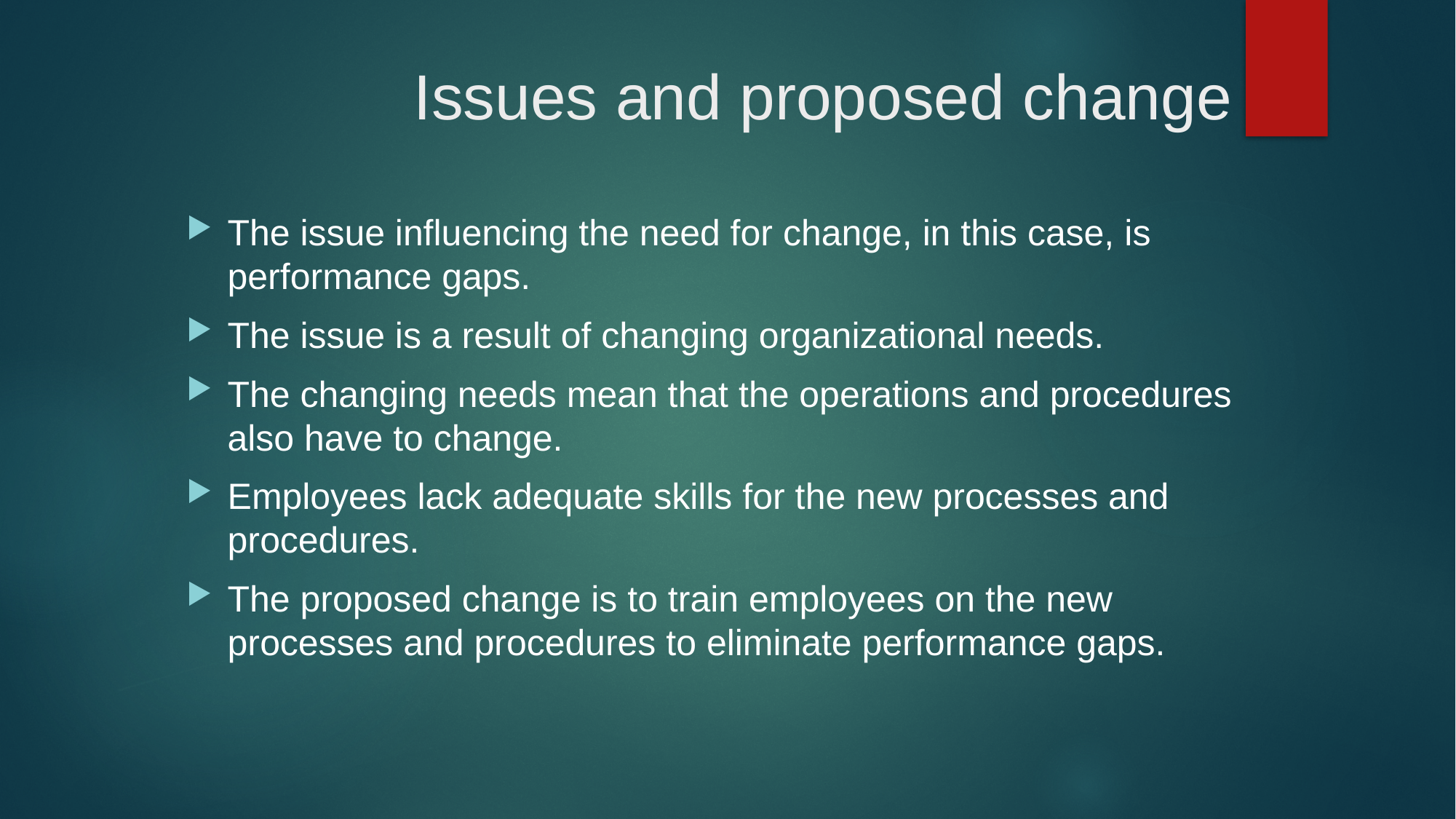

# Issues and proposed change
The issue influencing the need for change, in this case, is performance gaps.
The issue is a result of changing organizational needs.
The changing needs mean that the operations and procedures also have to change.
Employees lack adequate skills for the new processes and procedures.
The proposed change is to train employees on the new processes and procedures to eliminate performance gaps.